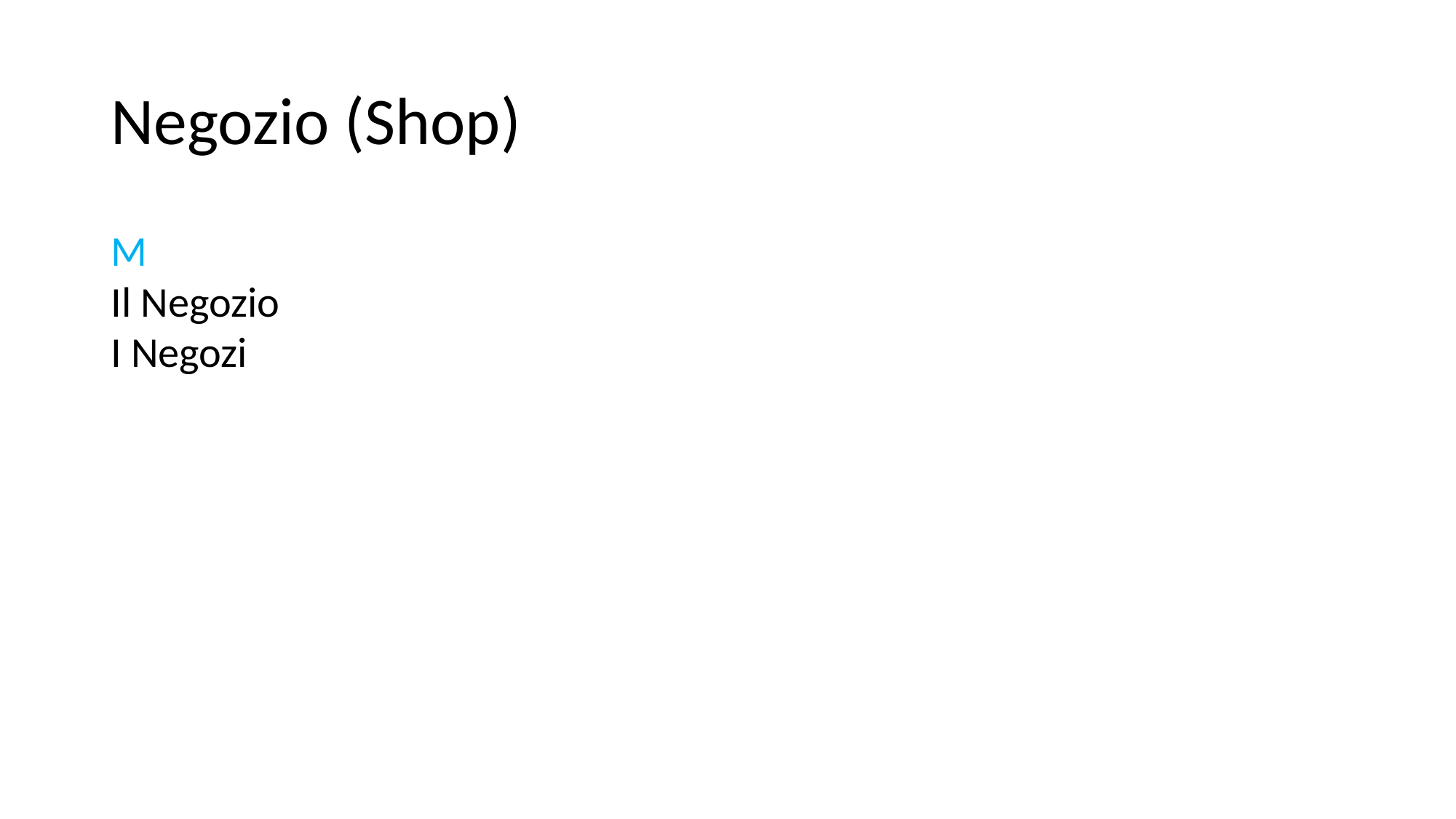

# Negozio (Shop)
M
Il Negozio
I Negozi